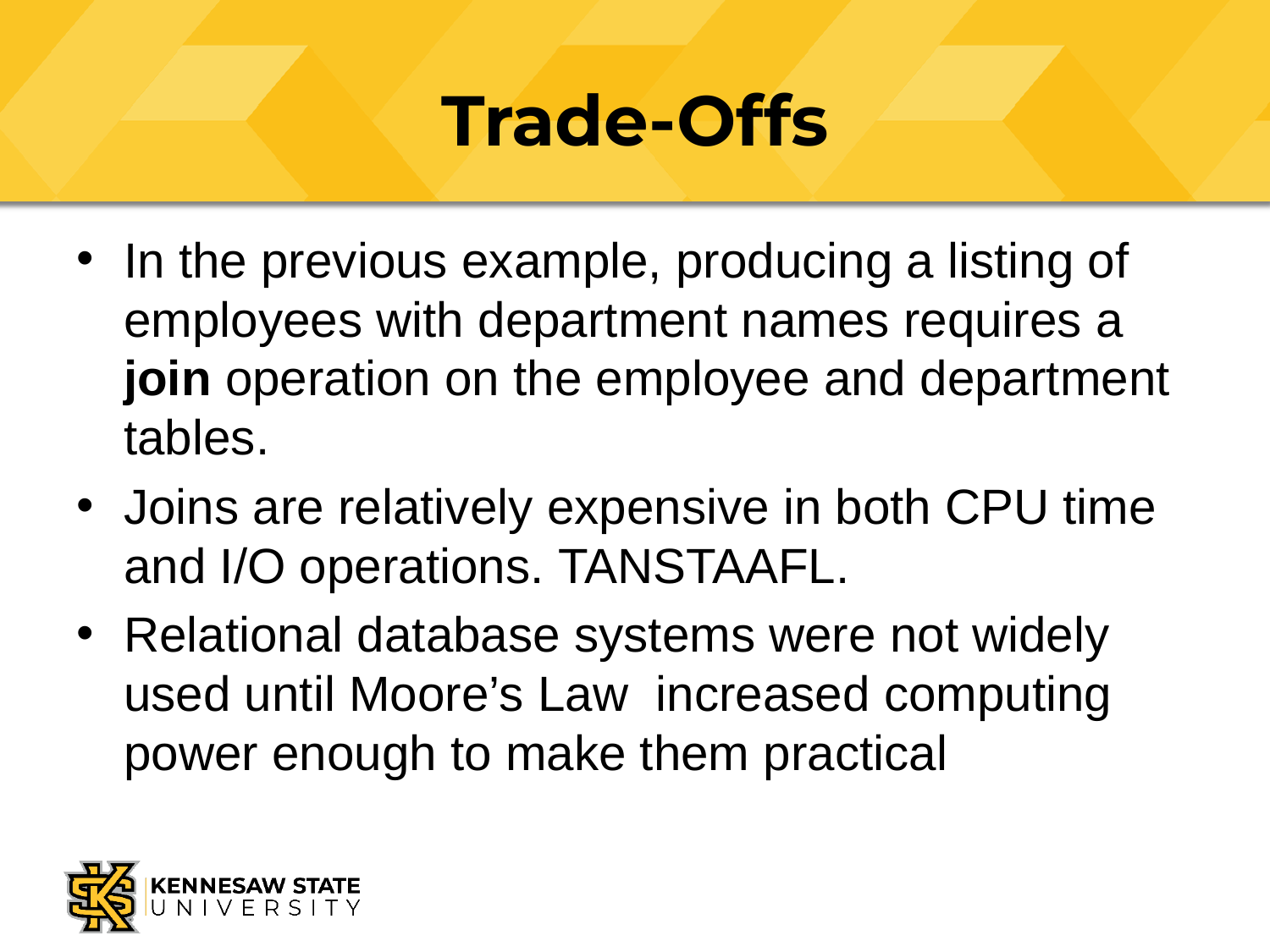

# Trade-Offs
In the previous example, producing a listing of employees with department names requires a join operation on the employee and department tables.
Joins are relatively expensive in both CPU time and I/O operations. tanstaafl.
Relational database systems were not widely used until Moore’s Law  increased computing power enough to make them practical